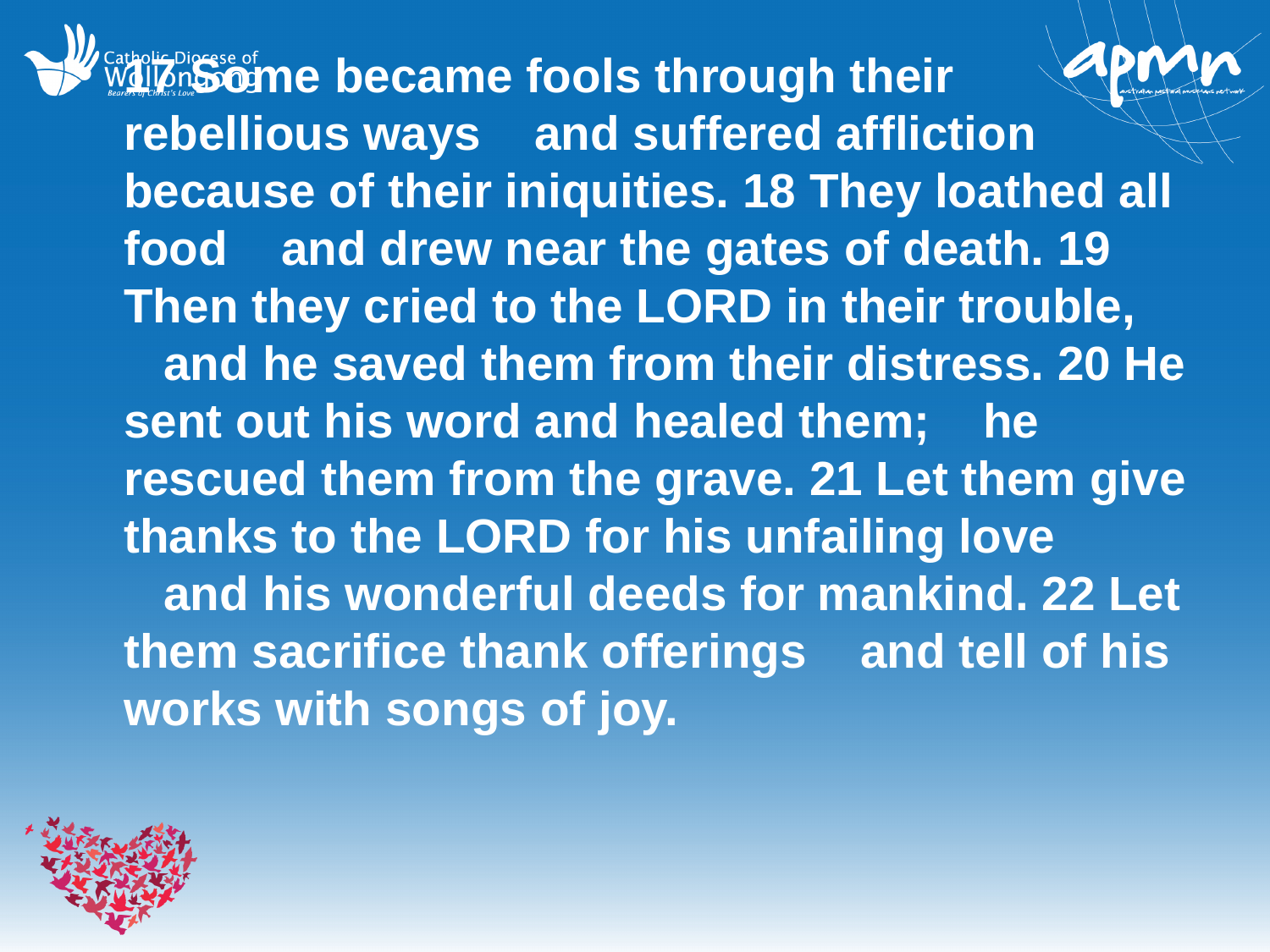

17 Some became fools through their rebellious ways     and suffered affliction because of their iniquities.  18 They loathed all food     and drew near the gates of death.  19 Then they cried to the LORD in their trouble,     and he saved them from their distress.  20 He sent out his word and healed them;     he rescued them from the grave.  21 Let them give thanks to the LORD for his unfailing love     and his wonderful deeds for mankind.  22 Let them sacrifice thank offerings     and tell of his works with songs of joy.
#